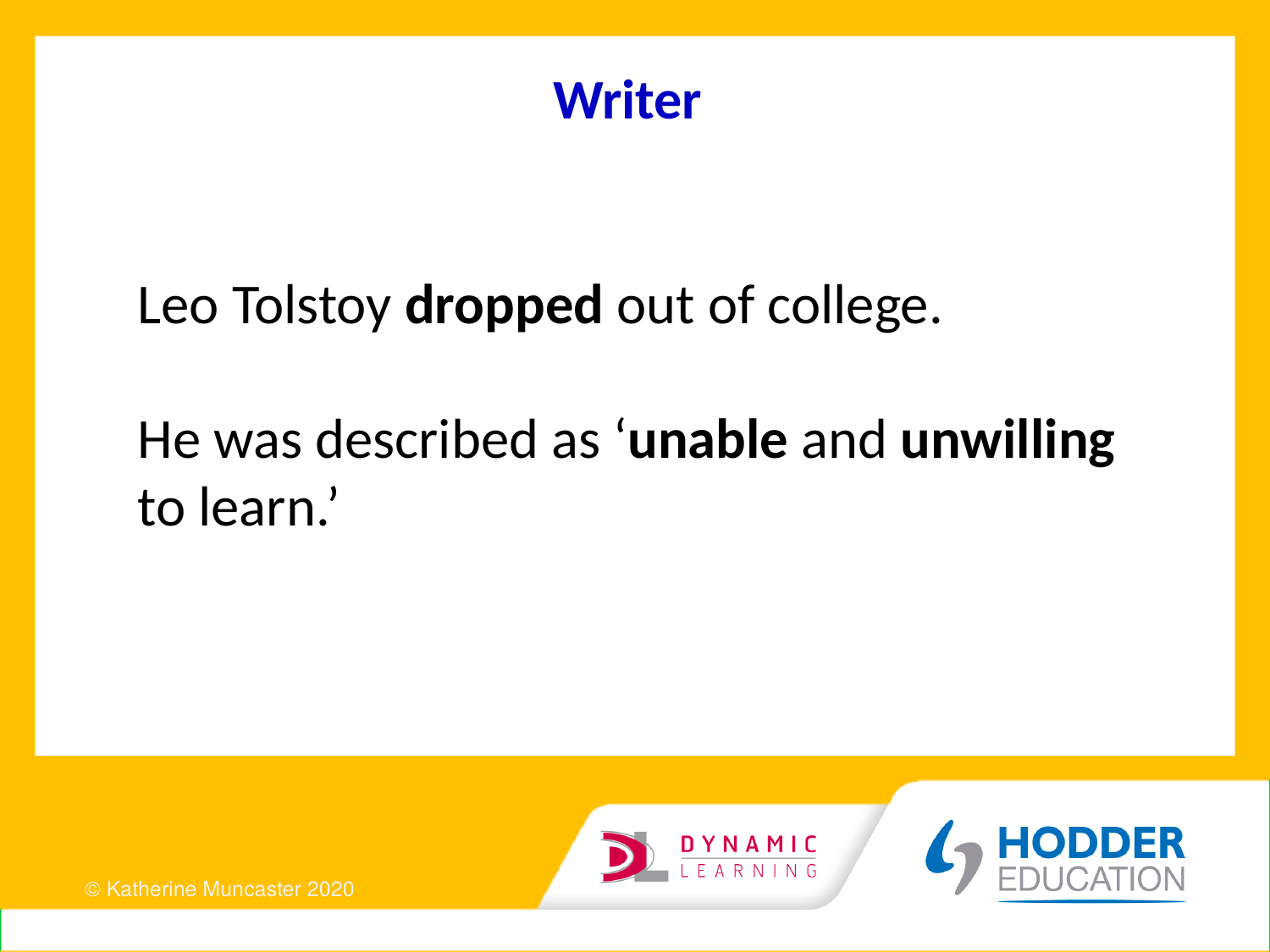

# Writer
Leo Tolstoy dropped out of college.

He was described as ‘unable and unwilling to learn.’